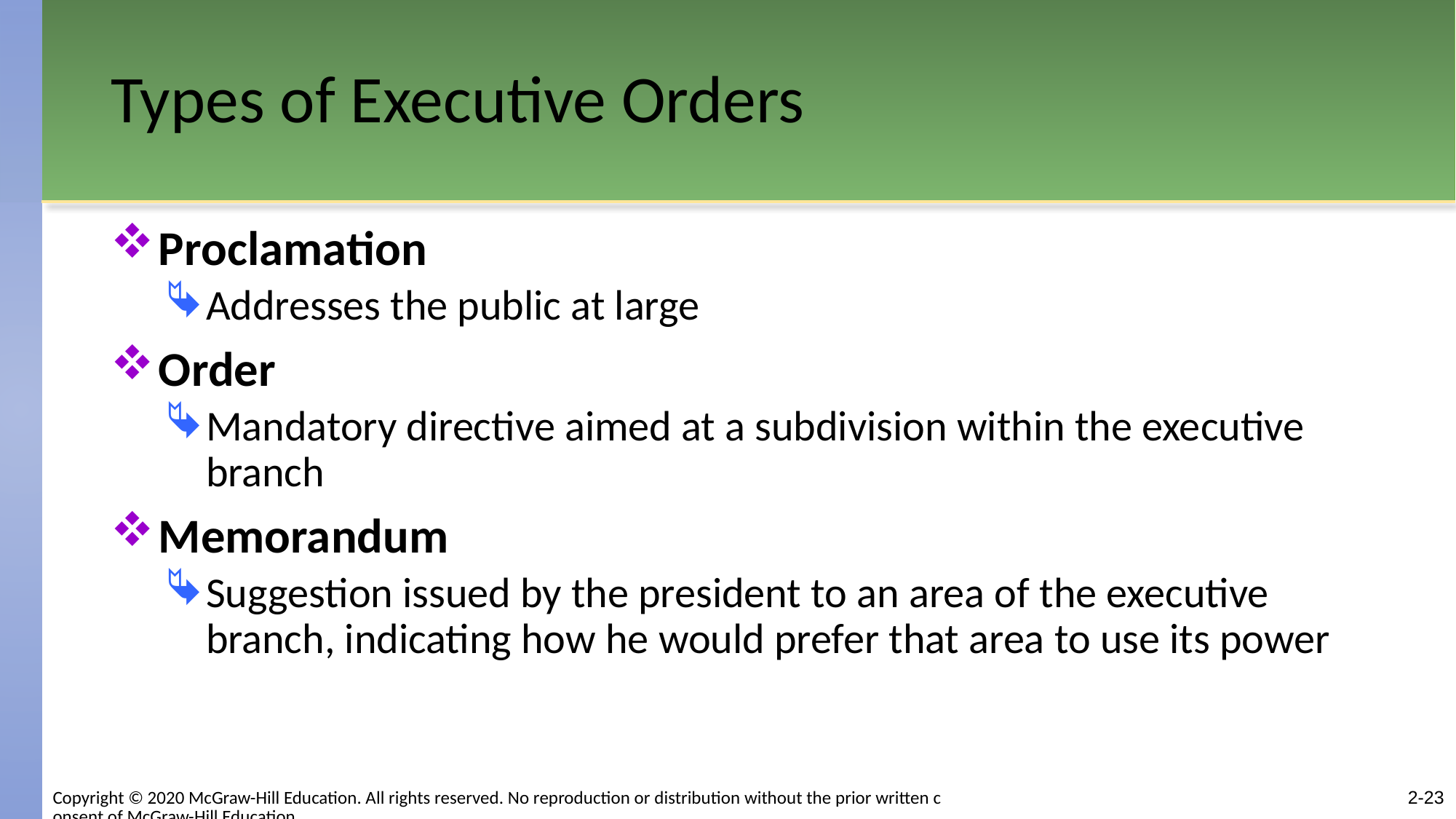

# Types of Executive Orders
Proclamation
Addresses the public at large
Order
Mandatory directive aimed at a subdivision within the executive branch
Memorandum
Suggestion issued by the president to an area of the executive branch, indicating how he would prefer that area to use its power
2-23
Copyright © 2020 McGraw-Hill Education. All rights reserved. No reproduction or distribution without the prior written consent of McGraw-Hill Education.